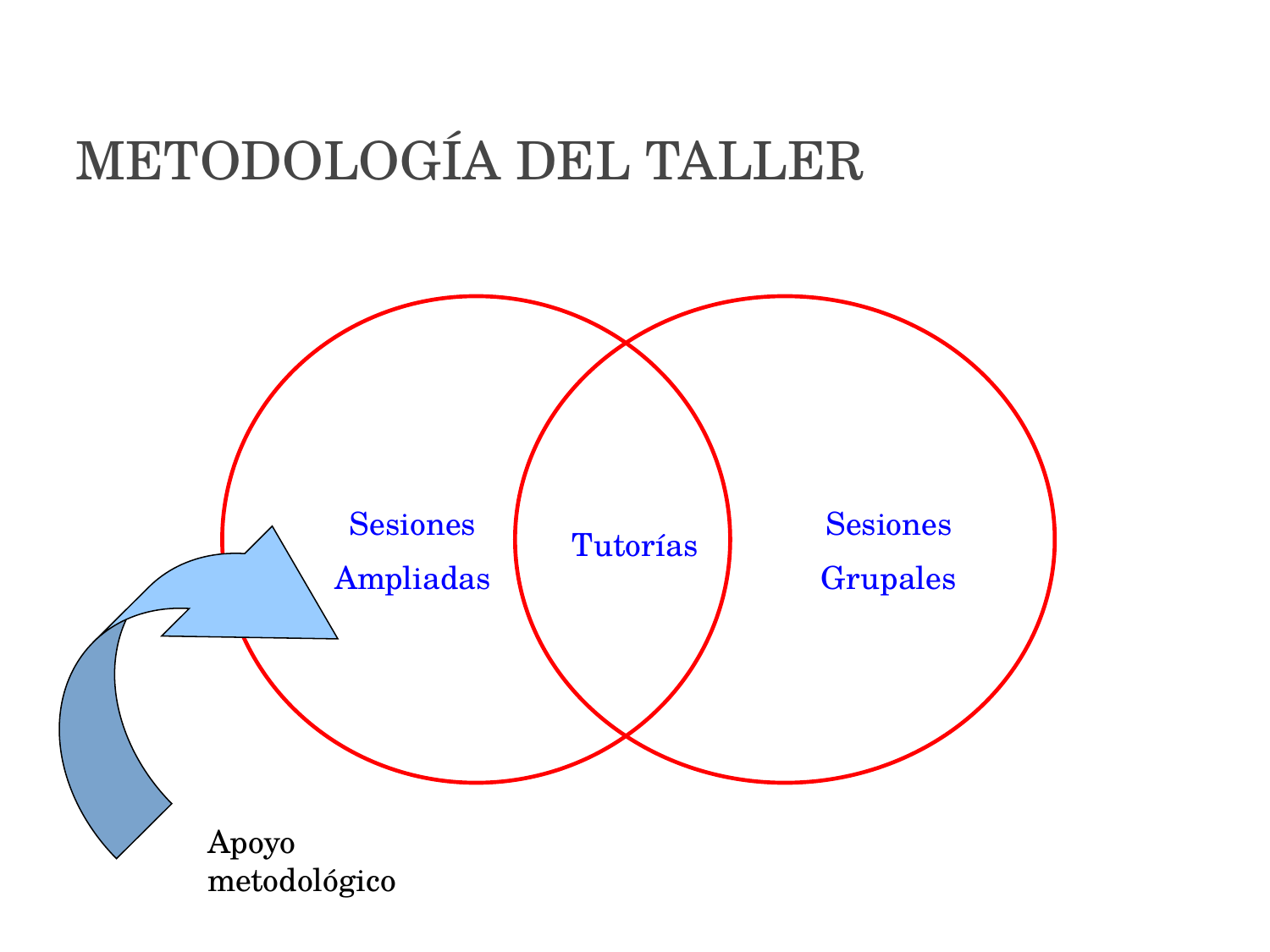

# Metodología del Taller

Sesiones
Ampliadas
Sesiones
Grupales
Tutorías

Apoyo metodológico